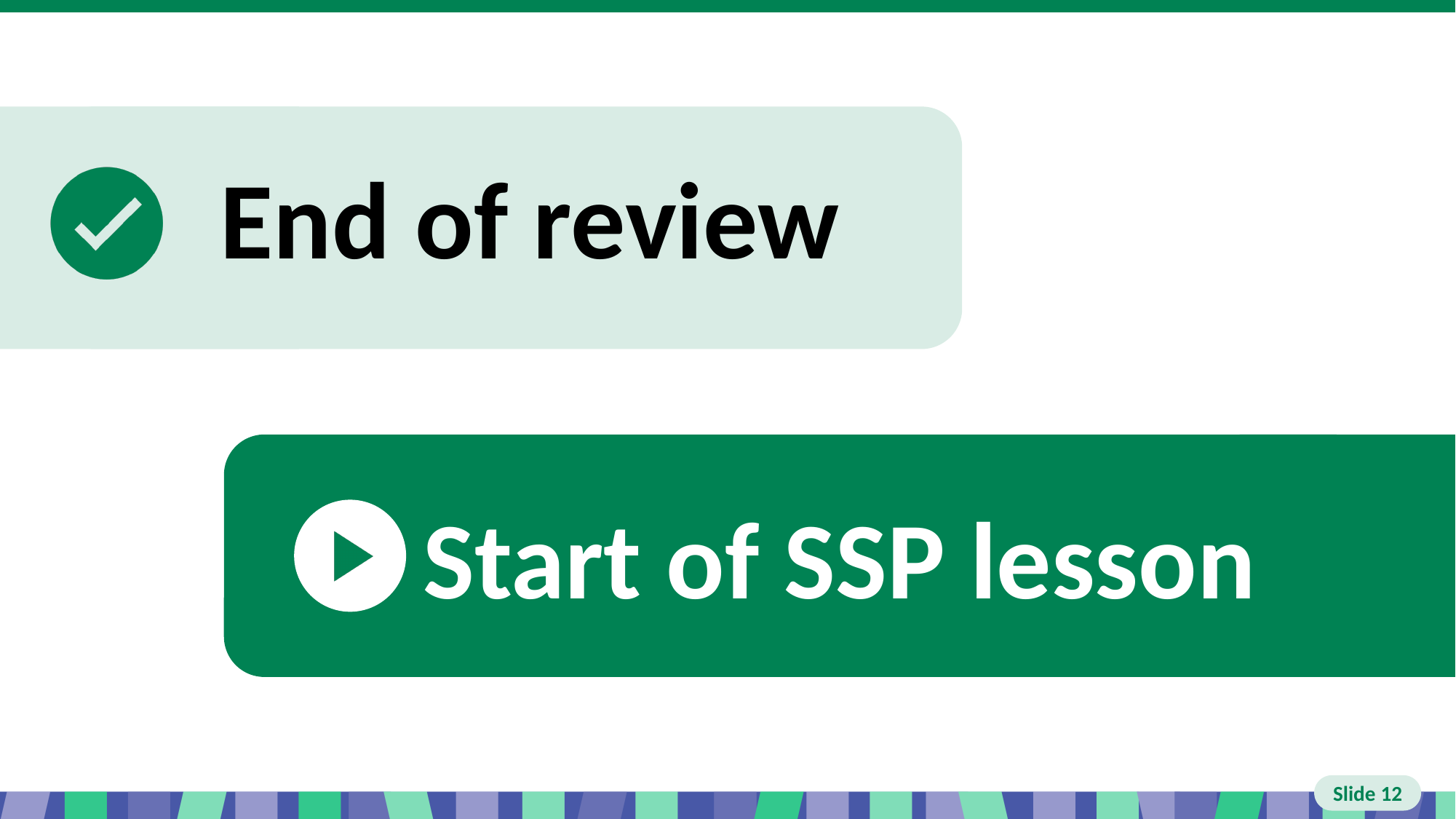

# Slide 12 End of review, start of lesson